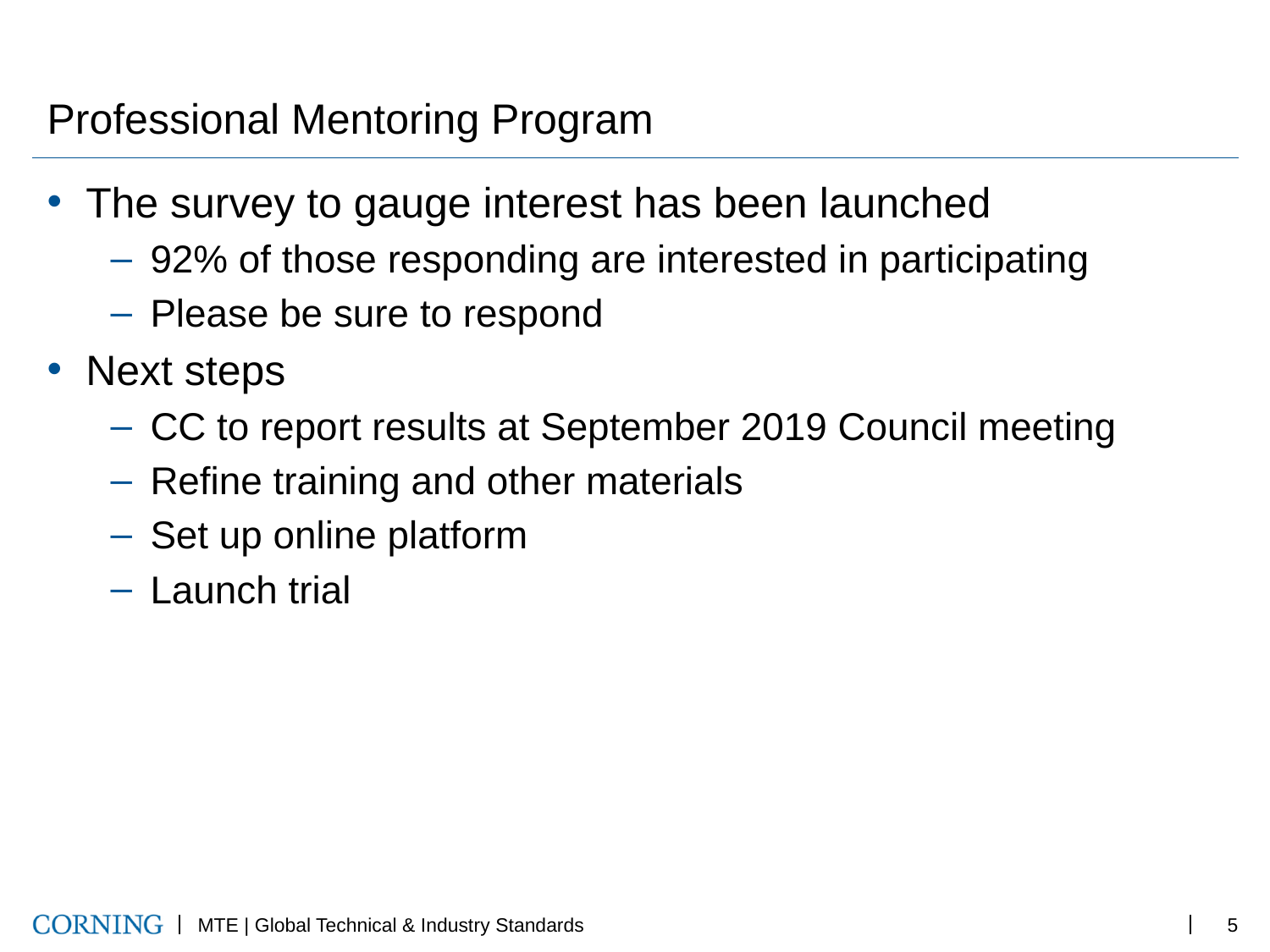

# Professional Mentoring Program
The survey to gauge interest has been launched
92% of those responding are interested in participating
Please be sure to respond
Next steps
CC to report results at September 2019 Council meeting
Refine training and other materials
Set up online platform
Launch trial